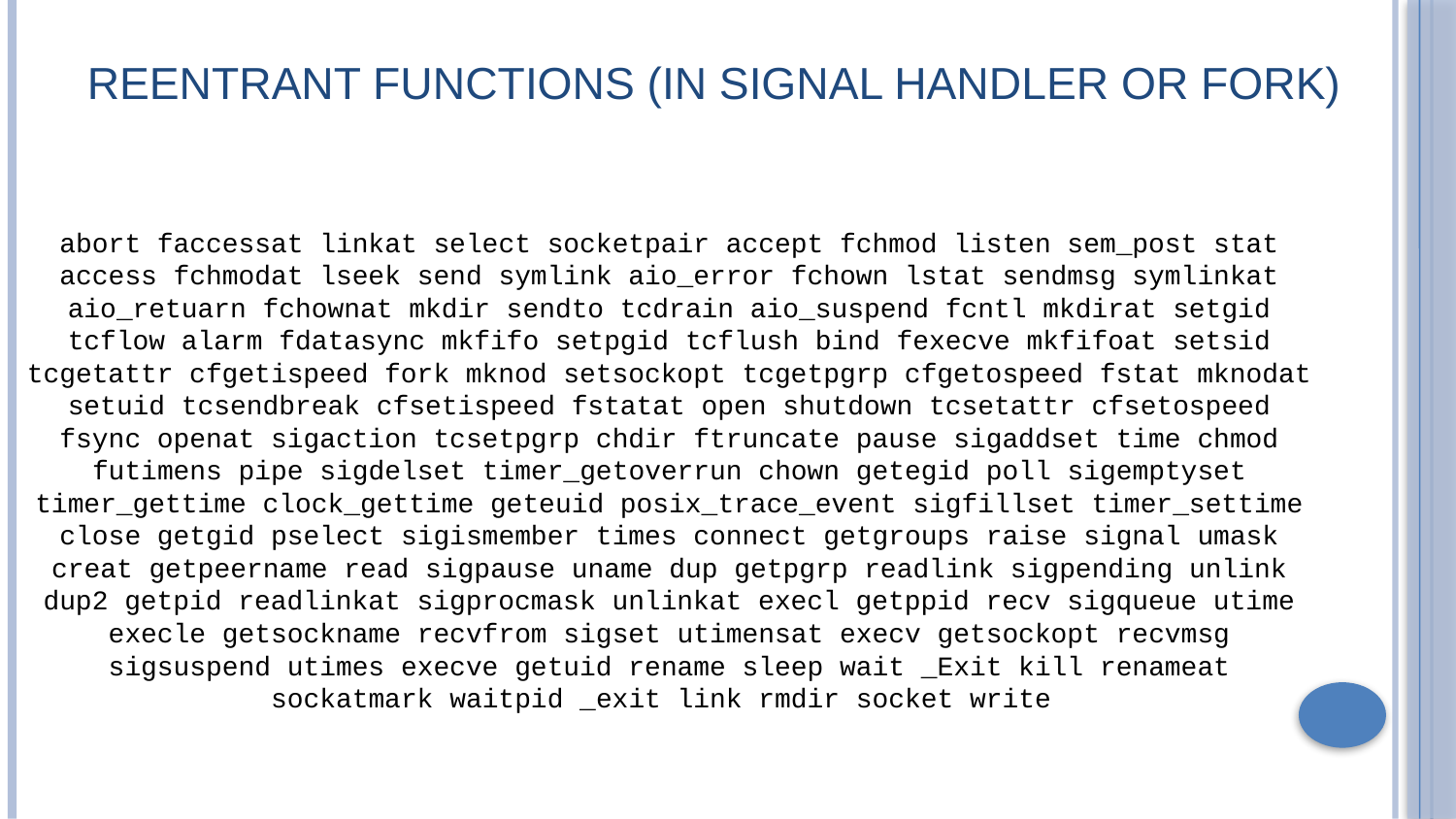

# Reentrant Functions (In Signal Handler or Fork)
abort faccessat linkat select socketpair accept fchmod listen sem_post stat access fchmodat lseek send symlink aio_error fchown lstat sendmsg symlinkat aio_retuarn fchownat mkdir sendto tcdrain aio_suspend fcntl mkdirat setgid tcflow alarm fdatasync mkfifo setpgid tcflush bind fexecve mkfifoat setsid tcgetattr cfgetispeed fork mknod setsockopt tcgetpgrp cfgetospeed fstat mknodat setuid tcsendbreak cfsetispeed fstatat open shutdown tcsetattr cfsetospeed fsync openat sigaction tcsetpgrp chdir ftruncate pause sigaddset time chmod futimens pipe sigdelset timer_getoverrun chown getegid poll sigemptyset timer_gettime clock_gettime geteuid posix_trace_event sigfillset timer_settime close getgid pselect sigismember times connect getgroups raise signal umask creat getpeername read sigpause uname dup getpgrp readlink sigpending unlink dup2 getpid readlinkat sigprocmask unlinkat execl getppid recv sigqueue utime execle getsockname recvfrom sigset utimensat execv getsockopt recvmsg sigsuspend utimes execve getuid rename sleep wait _Exit kill renameat sockatmark waitpid _exit link rmdir socket write